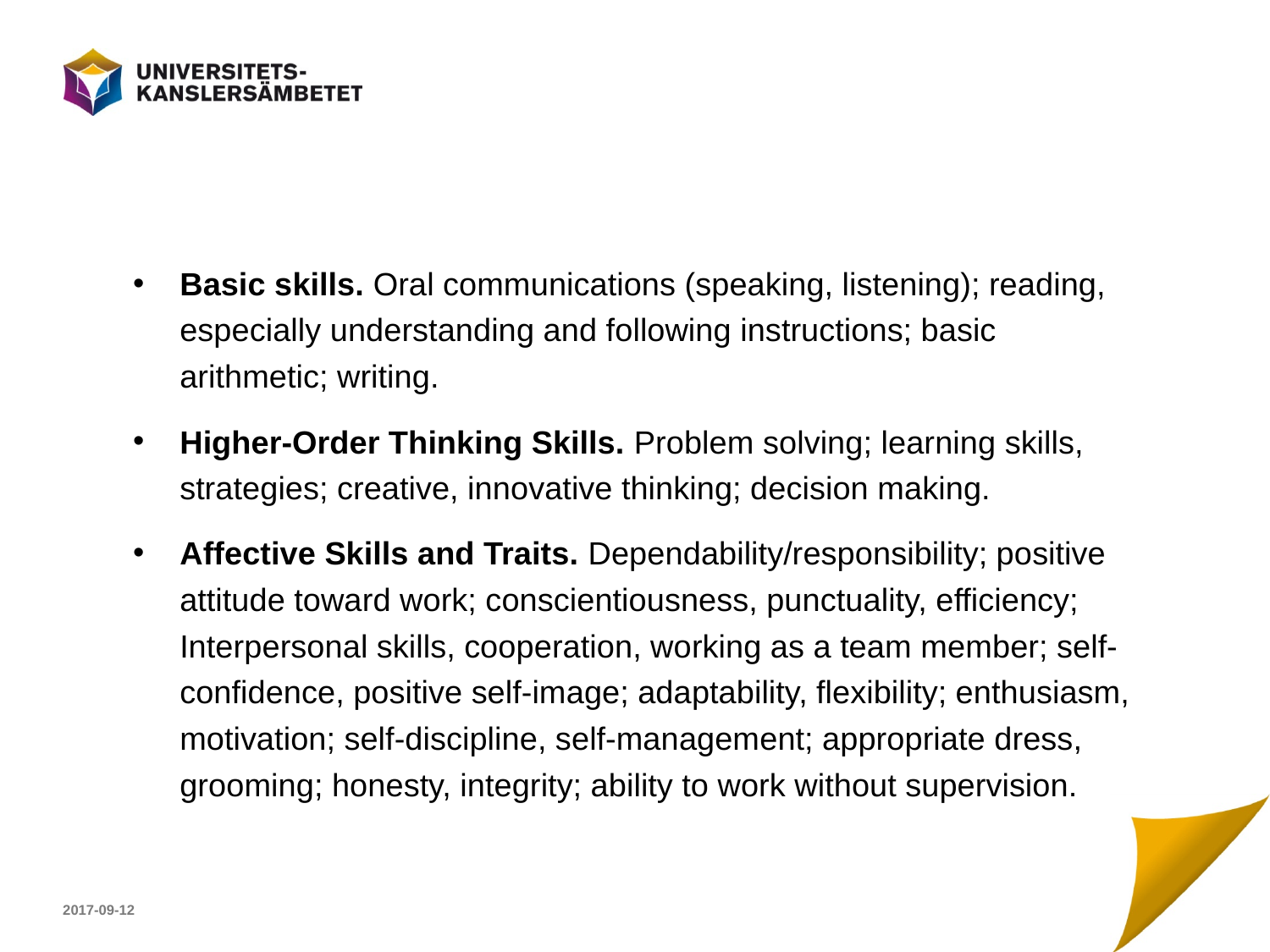

#
Basic skills. Oral communications (speaking, listening); reading, especially understanding and following instructions; basic arithmetic; writing.
Higher-Order Thinking Skills. Problem solving; learning skills, strategies; creative, innovative thinking; decision making.
Affective Skills and Traits. Dependability/responsibility; positive attitude toward work; conscientiousness, punctuality, efficiency; Interpersonal skills, cooperation, working as a team member; self-confidence, positive self-image; adaptability, flexibility; enthusiasm, motivation; self-discipline, self-management; appropriate dress, grooming; honesty, integrity; ability to work without supervision.
2017-09-12